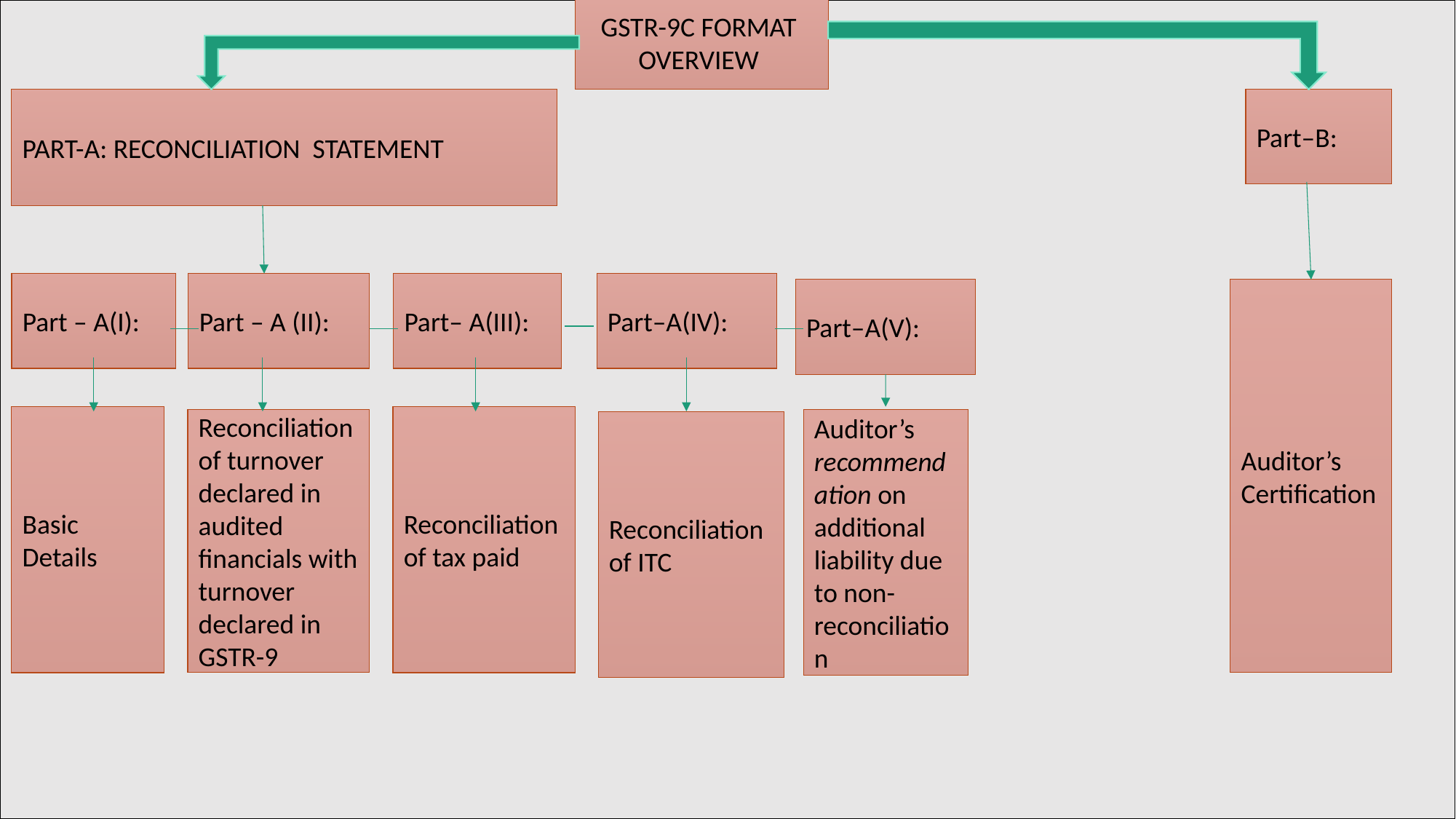

GSTR-9C FORMAT  OVERVIEW

PART-A: RECONCILIATION  STATEMENT
Part–B:
Part – A(I):
Part – A (II):
Part– A(III):
Part–A(IV):
Part–A(V):
Auditor’s Certification
Basic Details
Reconciliation of tax paid
Reconciliation of turnover declared in audited financials with turnover declared in GSTR-9
Auditor’s recommendation on additional liability due to non- reconciliation
Reconciliation of ITC